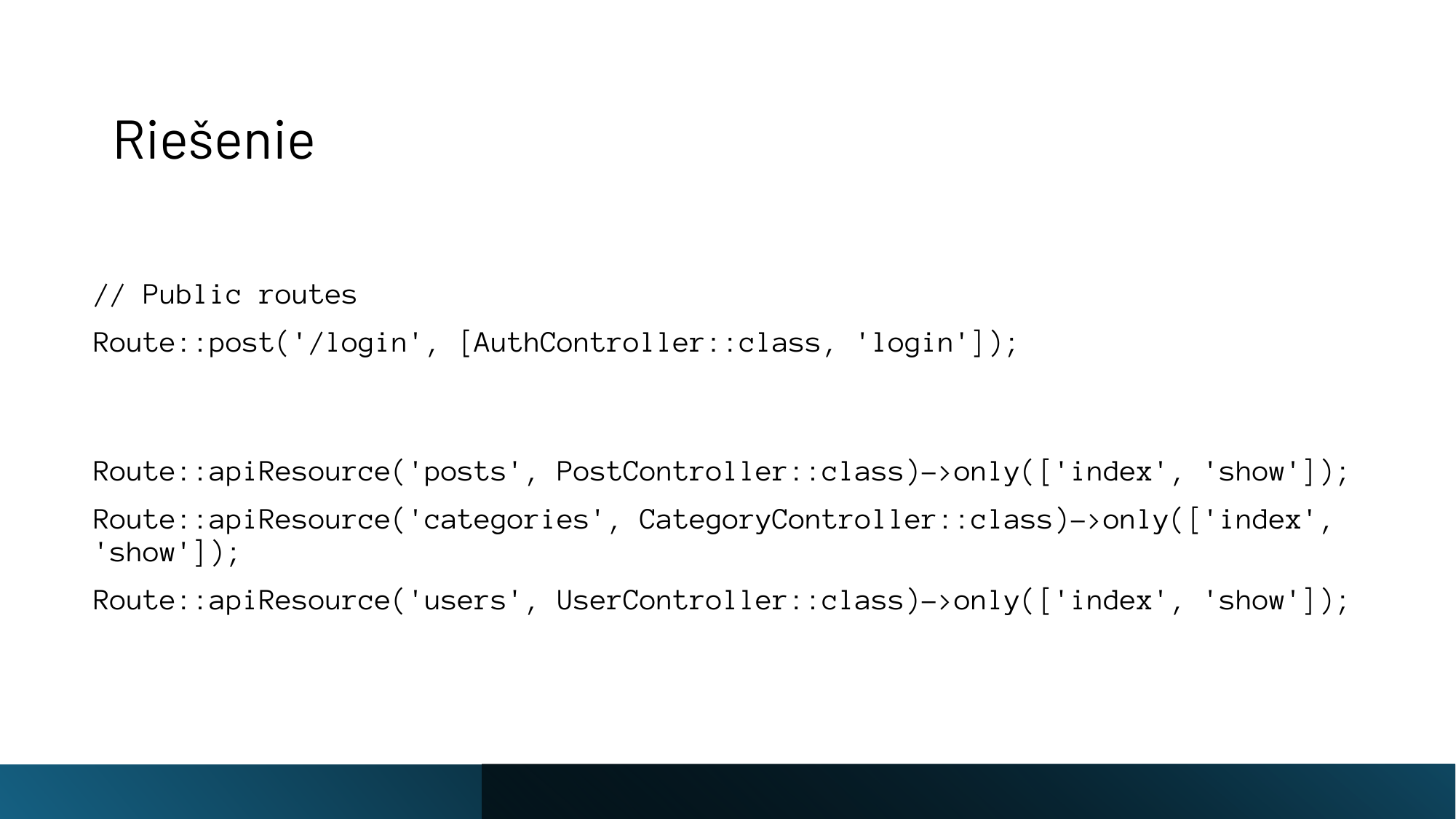

# Riešenie

// Public routes
Route::post('/login', [AuthController::class, 'login']);

Route::apiResource('posts', PostController::class)->only(['index', 'show']);
Route::apiResource('categories', CategoryController::class)->only(['index', 'show']);
Route::apiResource('users', UserController::class)->only(['index', 'show']);